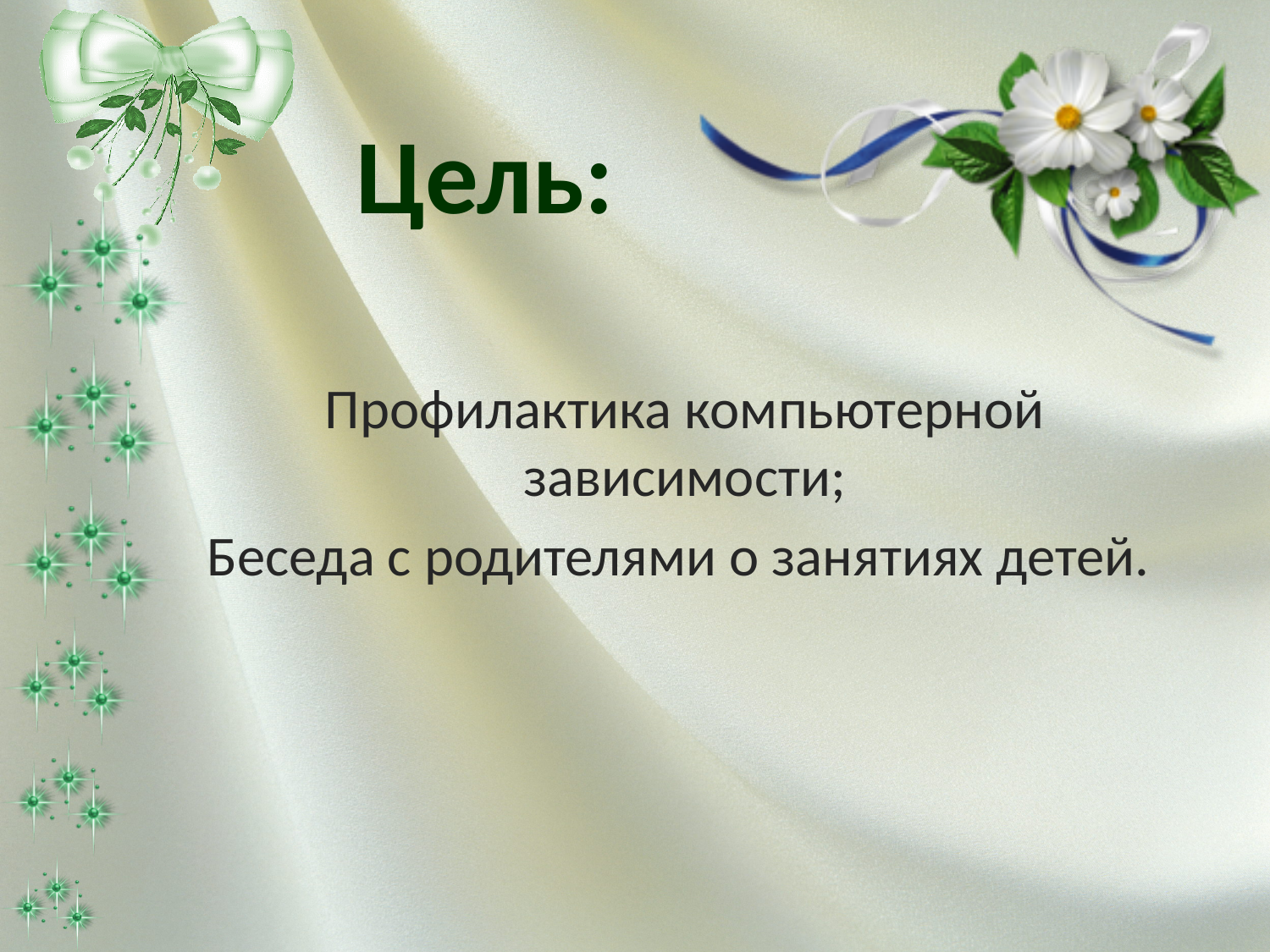

# Цель:
Профилактика компьютерной зависимости;
Беседа с родителями о занятиях детей.